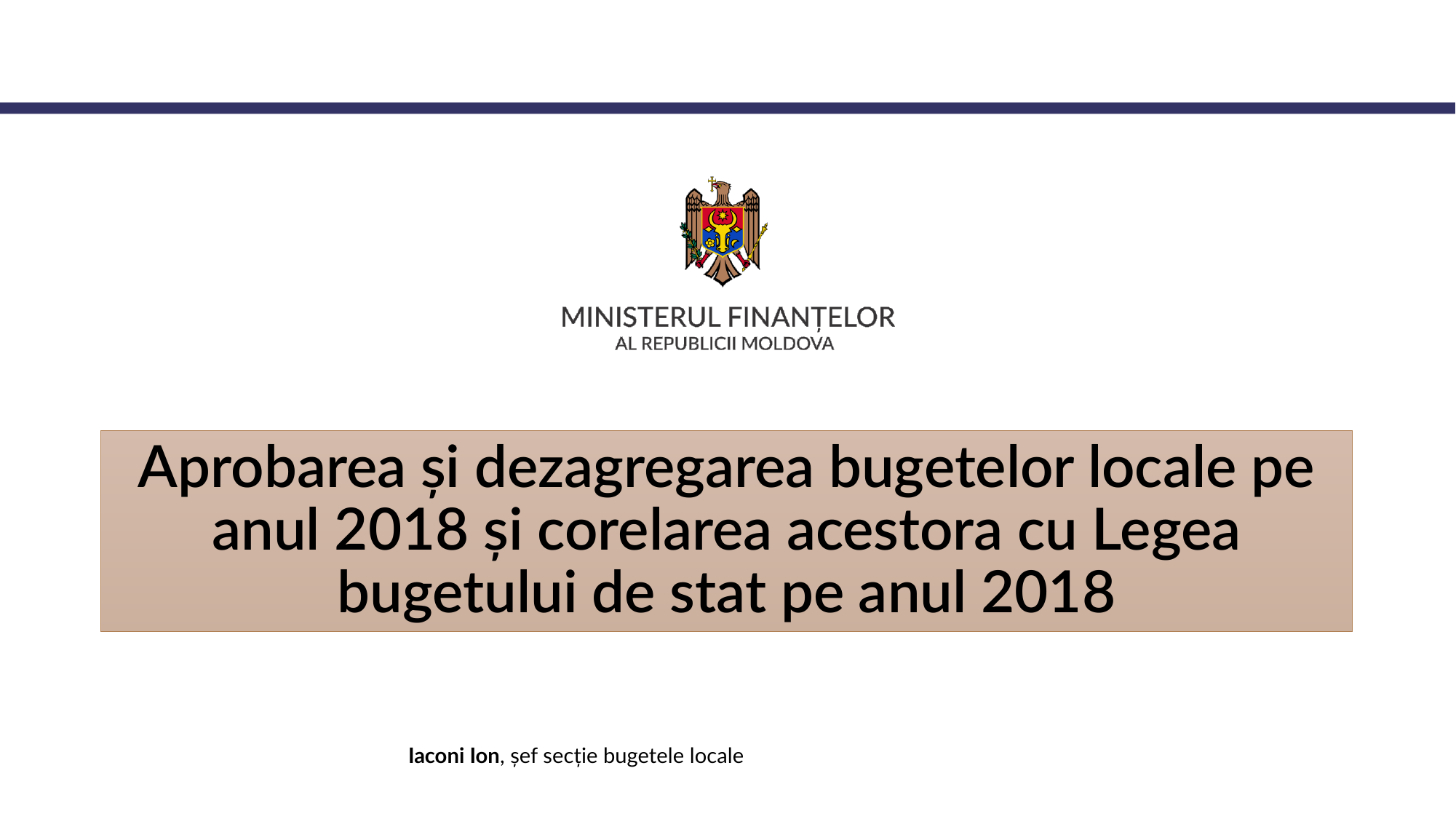

# Aprobarea și dezagregarea bugetelor locale pe anul 2018 și corelarea acestora cu Legea bugetului de stat pe anul 2018
Iaconi Ion, șef secție bugetele locale